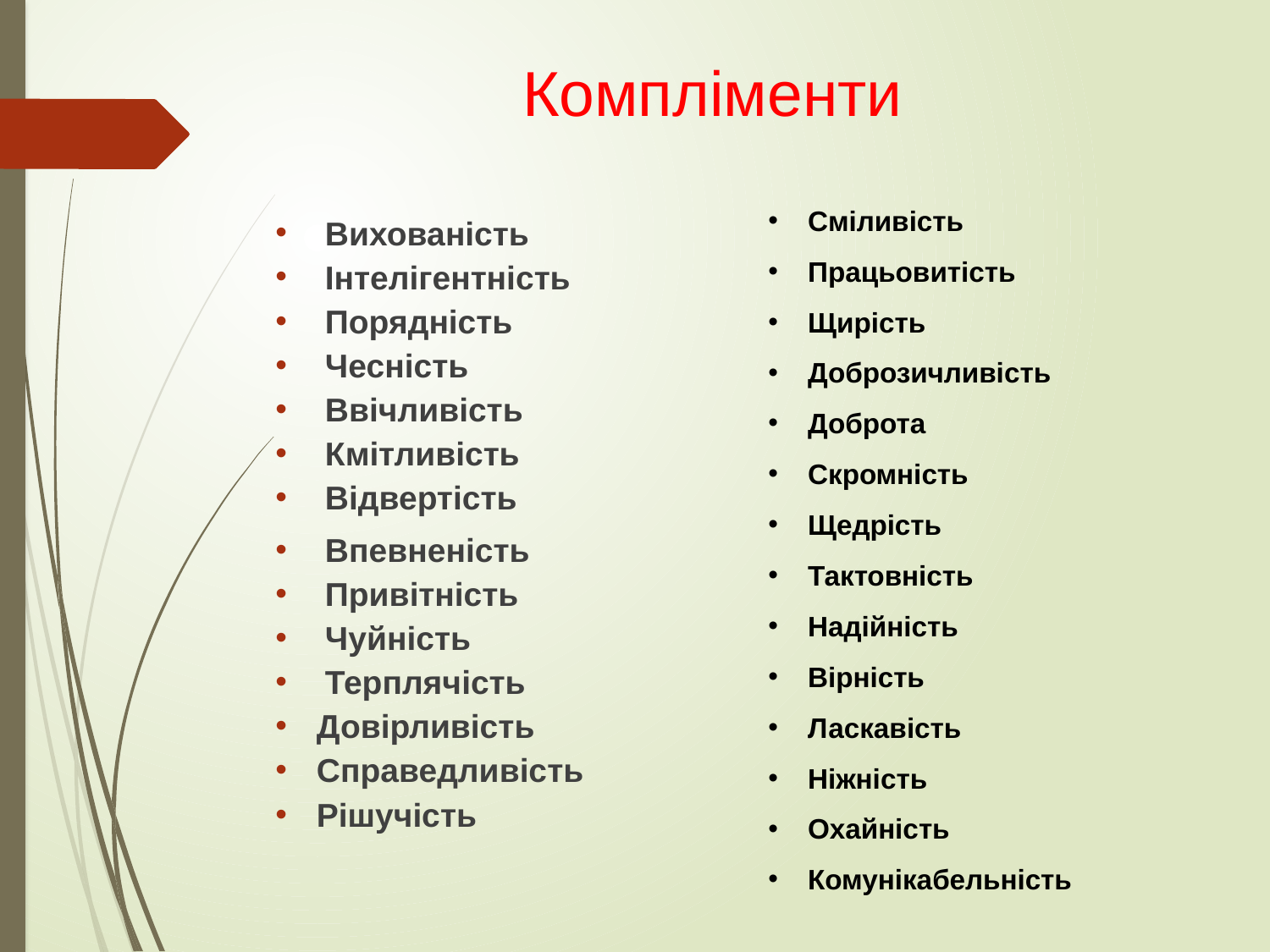

# Компліменти
Сміливість
Працьовитість
Щирість
Доброзичливість
Доброта
Скромність
Щедрість
Тактовність
Надійність
Вірність
Ласкавість
Ніжність
Охайність
Комунікабельність
Вихованість
Інтелігентність
Порядність
Чесність
Ввічливість
Кмітливість
Відвертість
Впевненість
Привітність
Чуйність
Терплячість
Довірливість
Справедливість
Рішучість